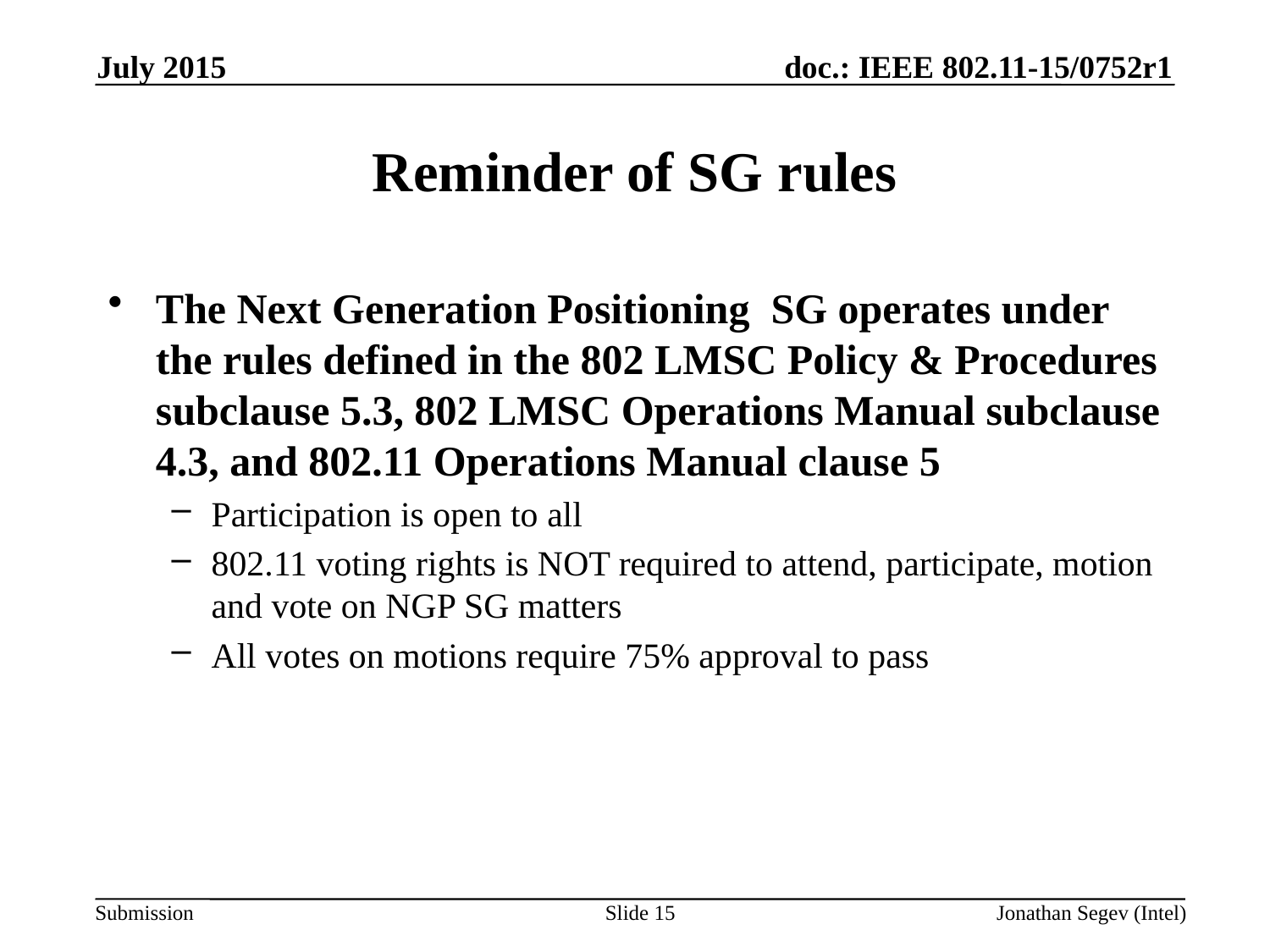

July 2015
# Reminder of SG rules
The Next Generation Positioning  SG operates under the rules defined in the 802 LMSC Policy & Procedures subclause 5.3, 802 LMSC Operations Manual subclause 4.3, and 802.11 Operations Manual clause 5
Participation is open to all
802.11 voting rights is NOT required to attend, participate, motion and vote on NGP SG matters
All votes on motions require 75% approval to pass
Slide 15
Jonathan Segev (Intel)